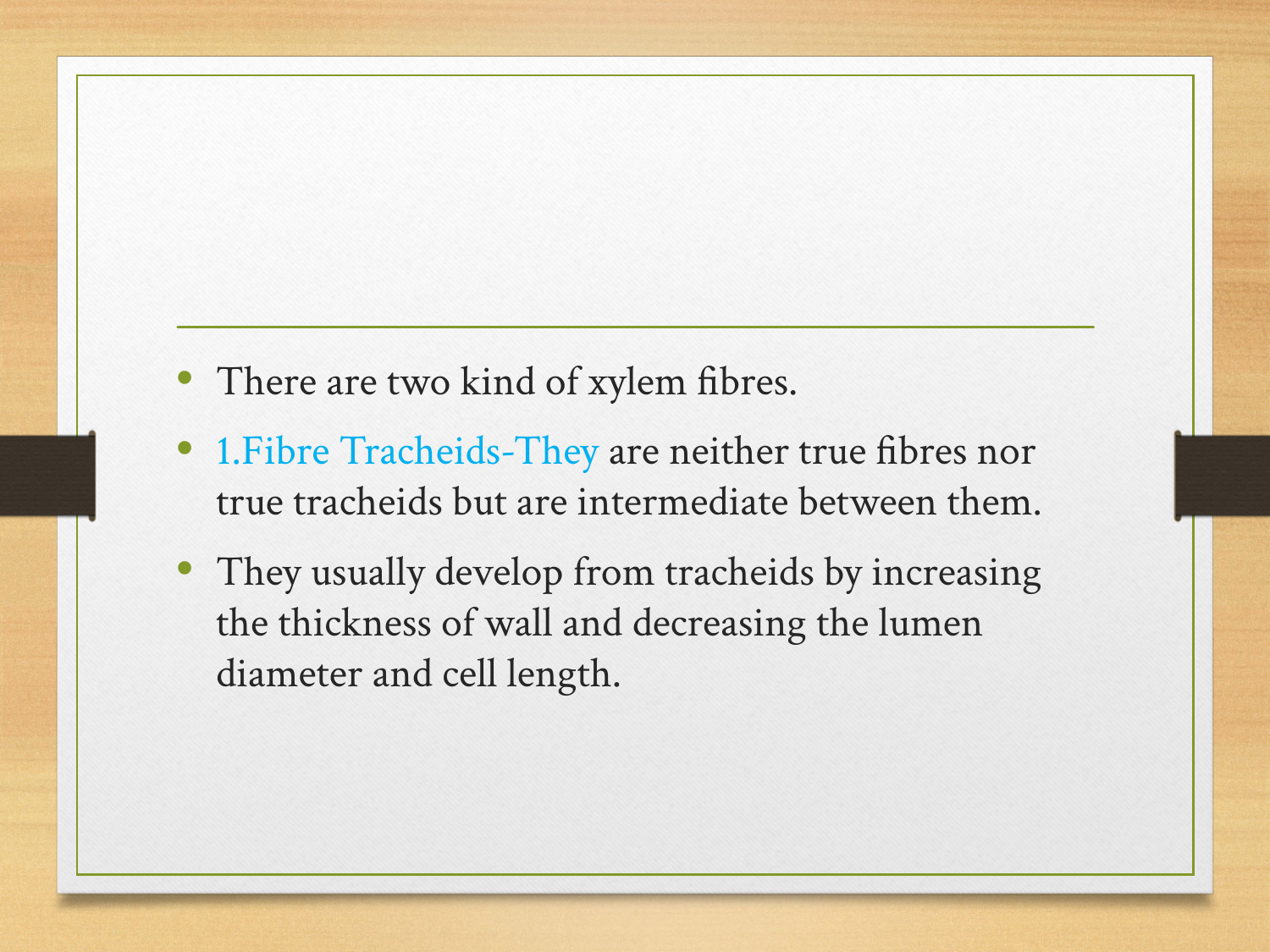

#
There are two kind of xylem fibres.
1.Fibre Tracheids-They are neither true fibres nor true tracheids but are intermediate between them.
They usually develop from tracheids by increasing the thickness of wall and decreasing the lumen diameter and cell length.